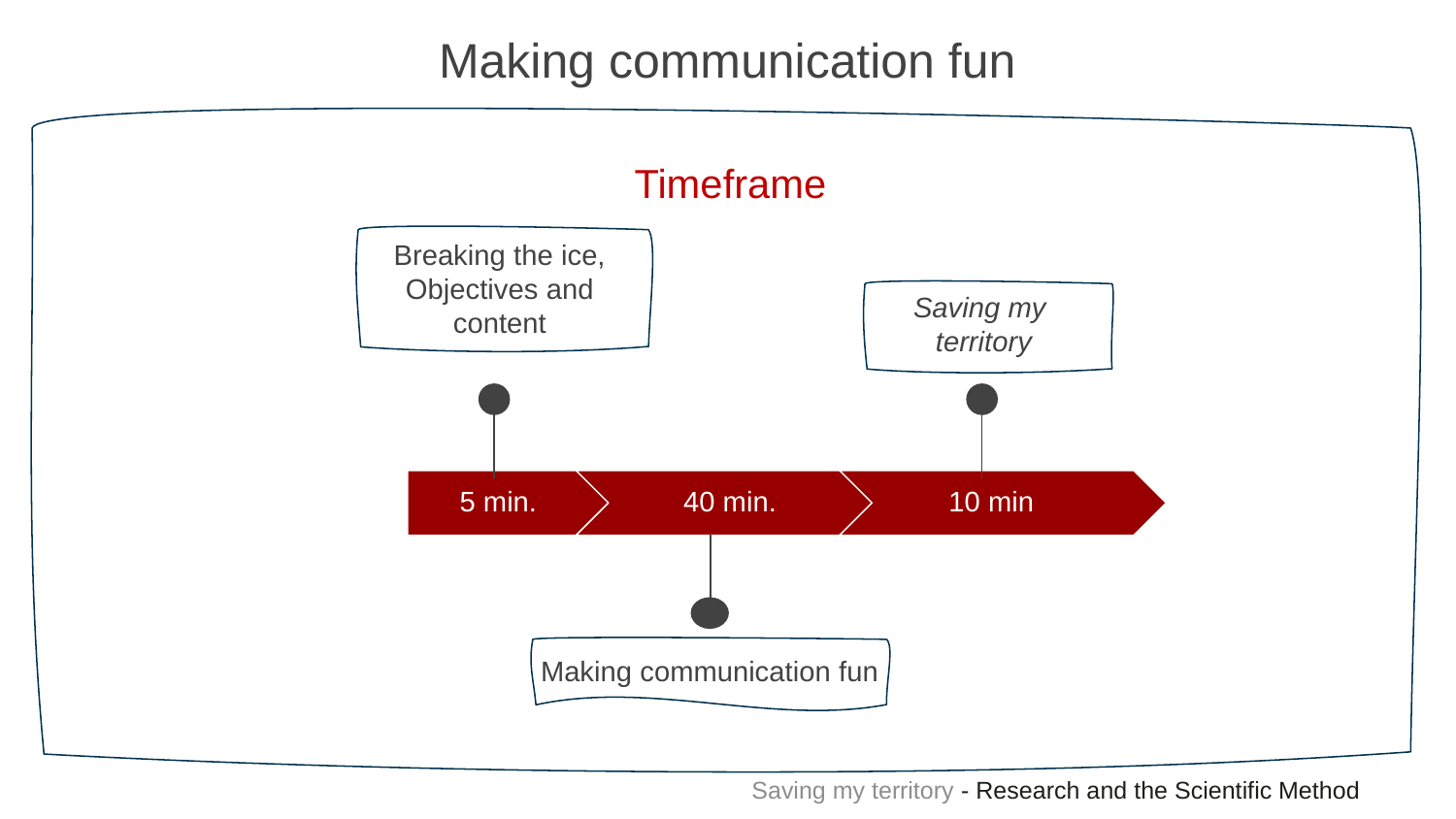

Making communication fun

Timeframe
Breaking the ice, Objectives and content

Saving my
territory

5 min.
40 min.
10 min

Making communication fun
Saving my territory - Research and the Scientific Method